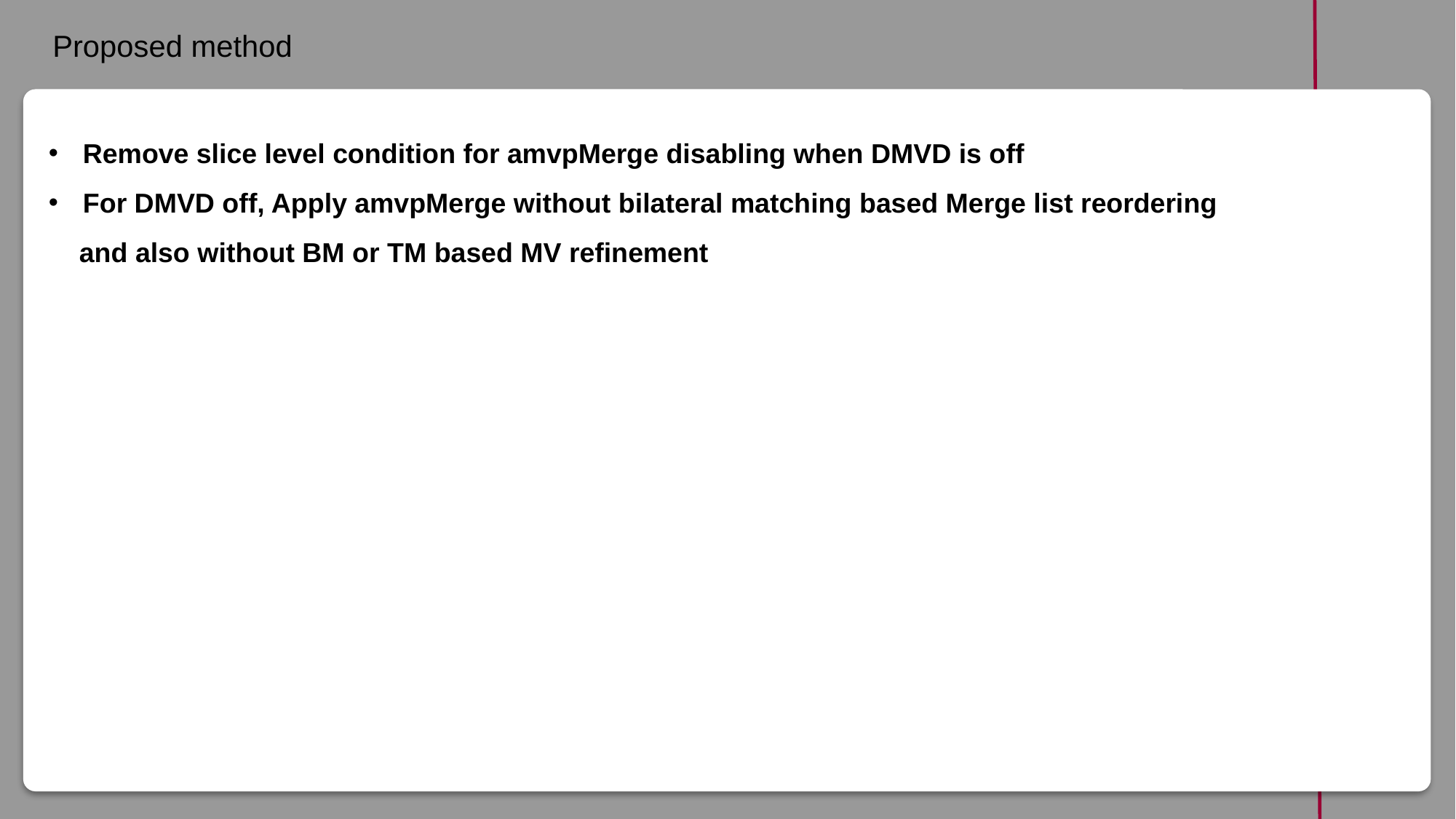

Proposed method
ind
Remove slice level condition for amvpMerge disabling when DMVD is off
For DMVD off, Apply amvpMerge without bilateral matching based Merge list reordering
    and also without BM or TM based MV refinement